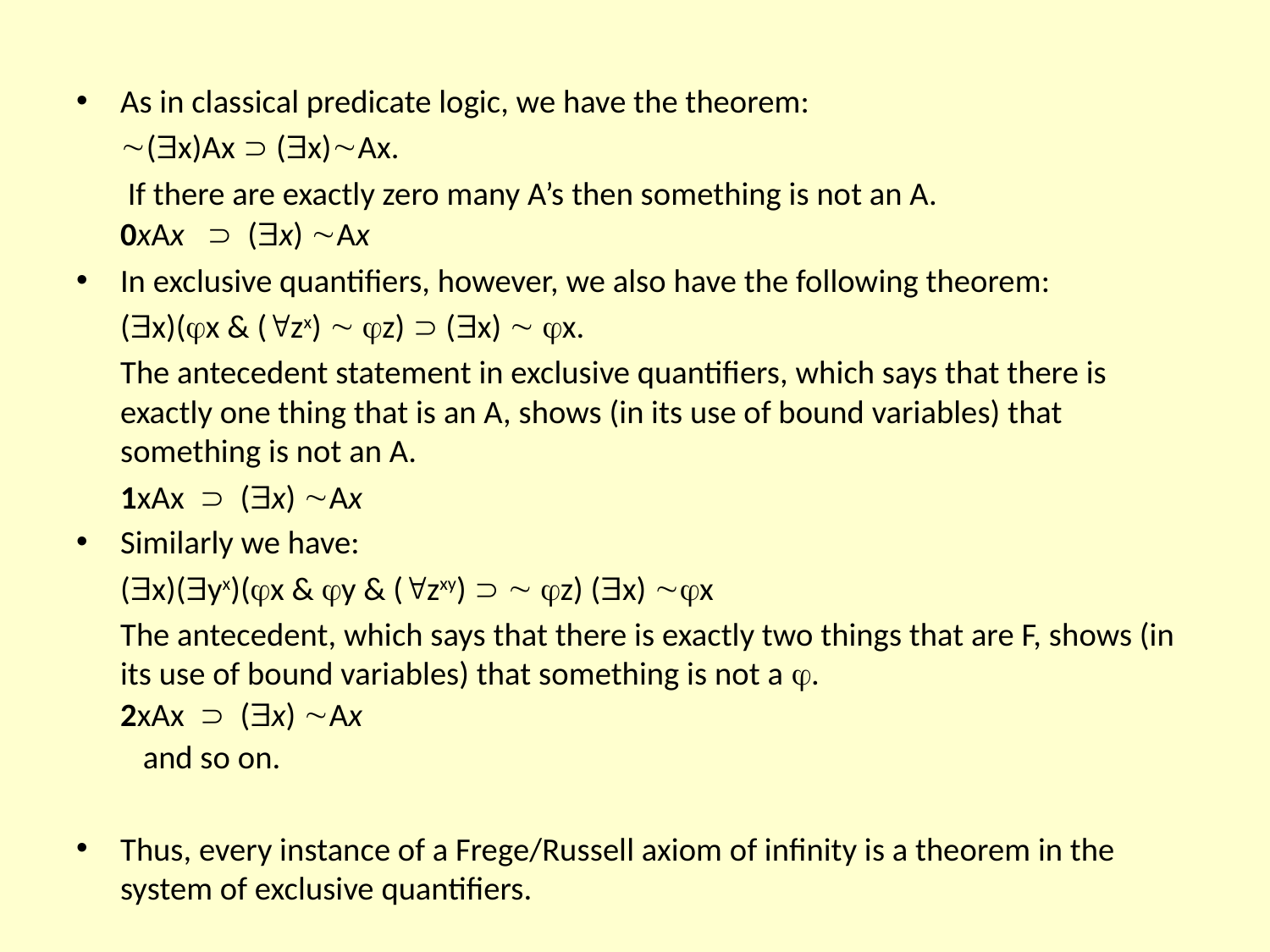

As in classical predicate logic, we have the theorem:
		∼(∃x)Ax ⊃ (∃x)∼Ax.
	 If there are exactly zero many A’s then something is not an A.
		0xAx   ⊃  (∃x) ∼Ax
In exclusive quantifiers, however, we also have the following theorem:
		(∃x)(ϕx & (∀zx) ∼ ϕz) ⊃ (∃x) ∼ ϕx.
	The antecedent statement in exclusive quantifiers, which says that there is exactly one thing that is an A, shows (in its use of bound variables) that something is not an A.
		1xAx  ⊃  (∃x) ∼Ax
Similarly we have:
		(∃x)(∃yx)(ϕx & ϕy & (∀zxy) ⊃ ∼ ϕz) (∃x) ∼ϕx
	The antecedent, which says that there is exactly two things that are F, shows (in its use of bound variables) that something is not a ϕ.
		2xAx  ⊃  (∃x) ∼Ax
         and so on.

Thus, every instance of a Frege/Russell axiom of infinity is a theorem in the system of exclusive quantifiers.